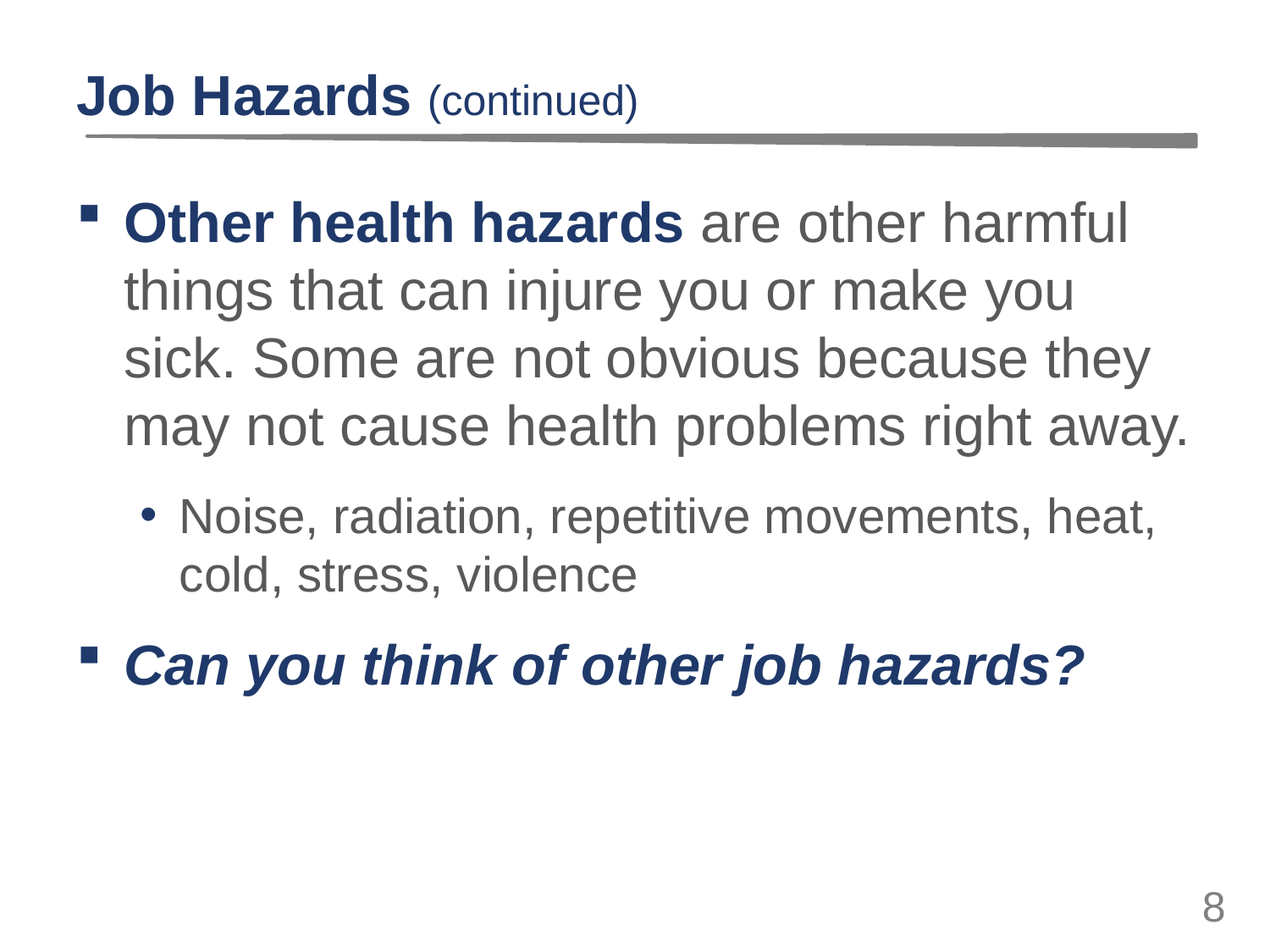

# Job Hazards (continued)

Other health hazards are other harmful things that can injure you or make you sick. Some are not obvious because they may not cause health problems right away.
Noise, radiation, repetitive movements, heat, cold, stress, violence
Can you think of other job hazards?
8